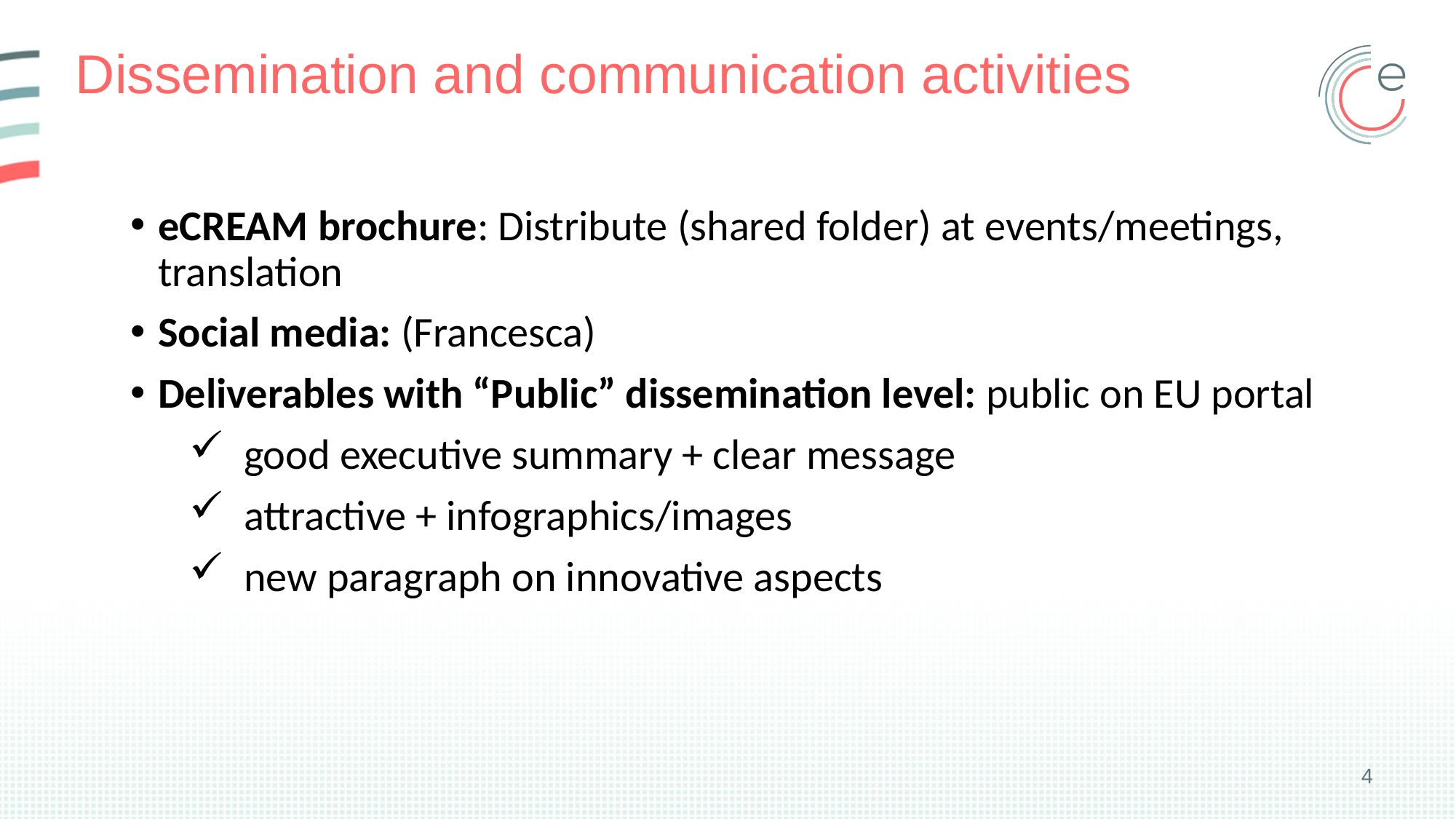

# Dissemination and communication activities
eCREAM brochure: Distribute (shared folder) at events/meetings, translation
Social media: (Francesca)
Deliverables with “Public” dissemination level: public on EU portal
good executive summary + clear message
attractive + infographics/images
new paragraph on innovative aspects